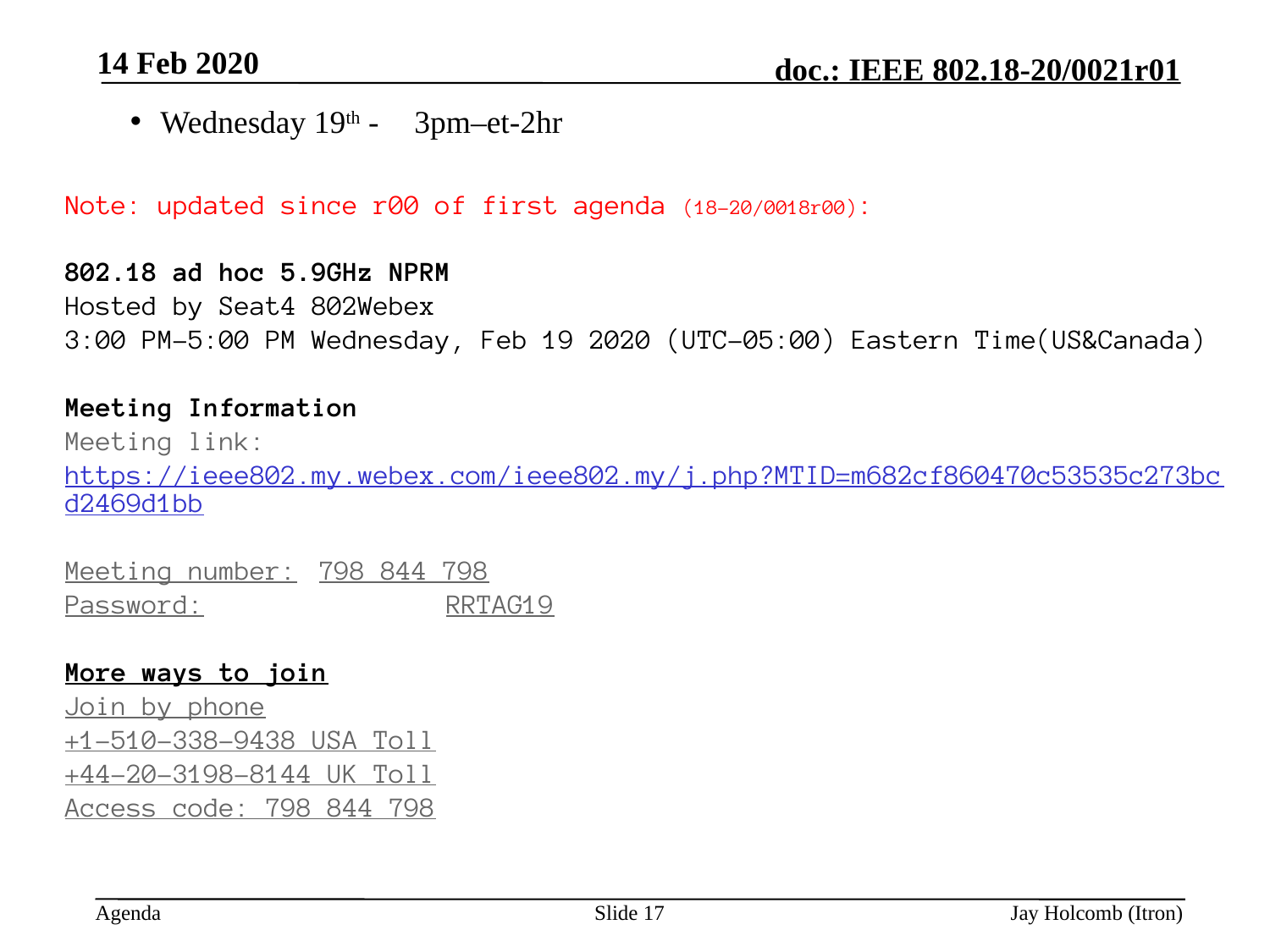

14 Feb 2020
Wednesday 19th - 	3pm–et-2hr
Note: updated since r00 of first agenda (18-20/0018r00):

802.18 ad hoc 5.9GHz NPRM
Hosted by Seat4 802Webex
3:00 PM-5:00 PM Wednesday, Feb 19 2020 (UTC-05:00) Eastern Time(US&Canada)

Meeting Information
Meeting link:
https://ieee802.my.webex.com/ieee802.my/j.php?MTID=m682cf860470c53535c273bcd2469d1bb

Meeting number:	798 844 798
Password:		RRTAG19

More ways to join
Join by phone
+1-510-338-9438 USA Toll
+44-20-3198-8144 UK Toll
Access code: 798 844 798
Slide 17
Jay Holcomb (Itron)